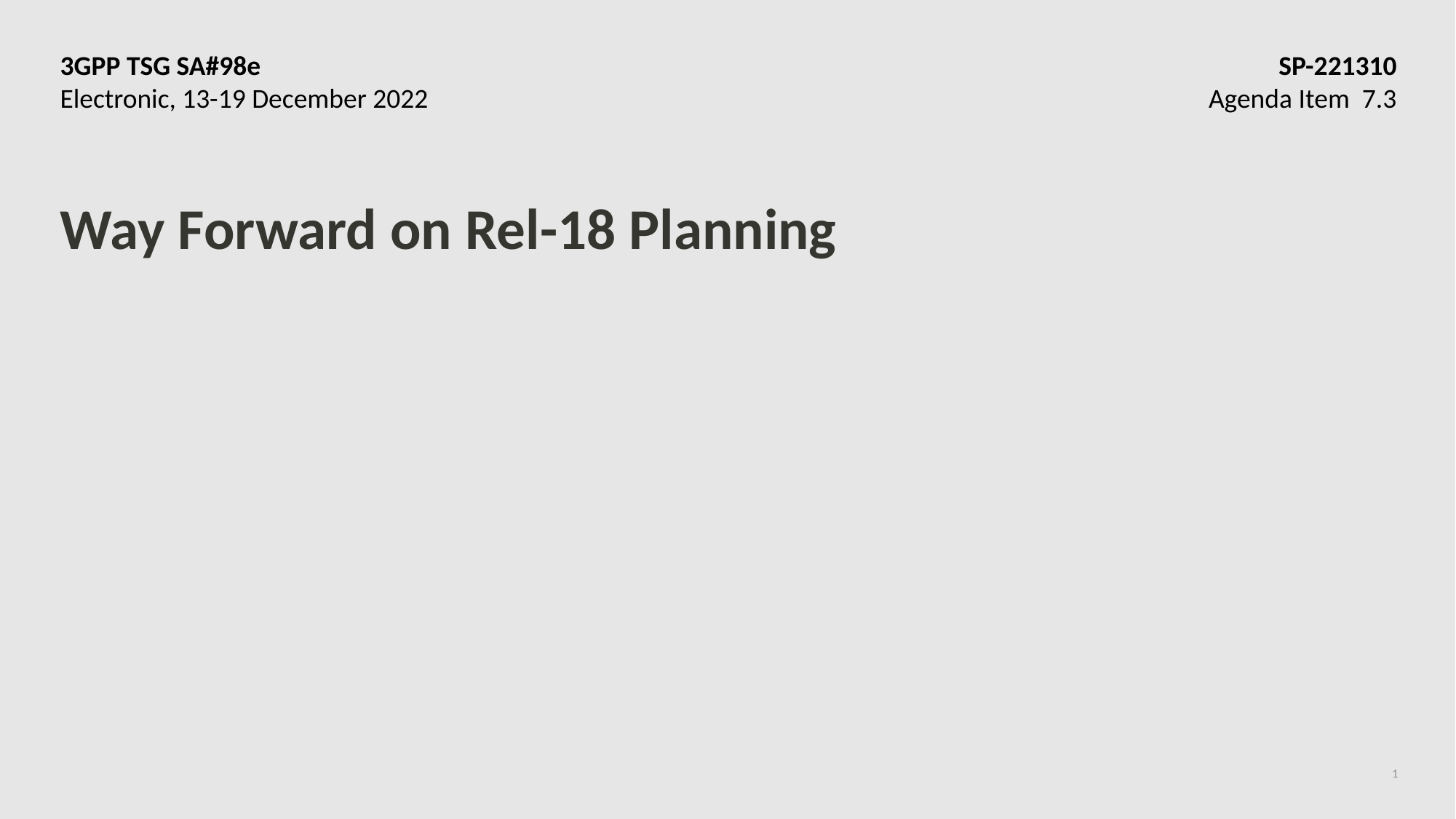

3GPP TSG SA#98e	SP-221310
Electronic, 13-19 December 2022	Agenda Item  7.3
# Way Forward on Rel-18 Planning

1